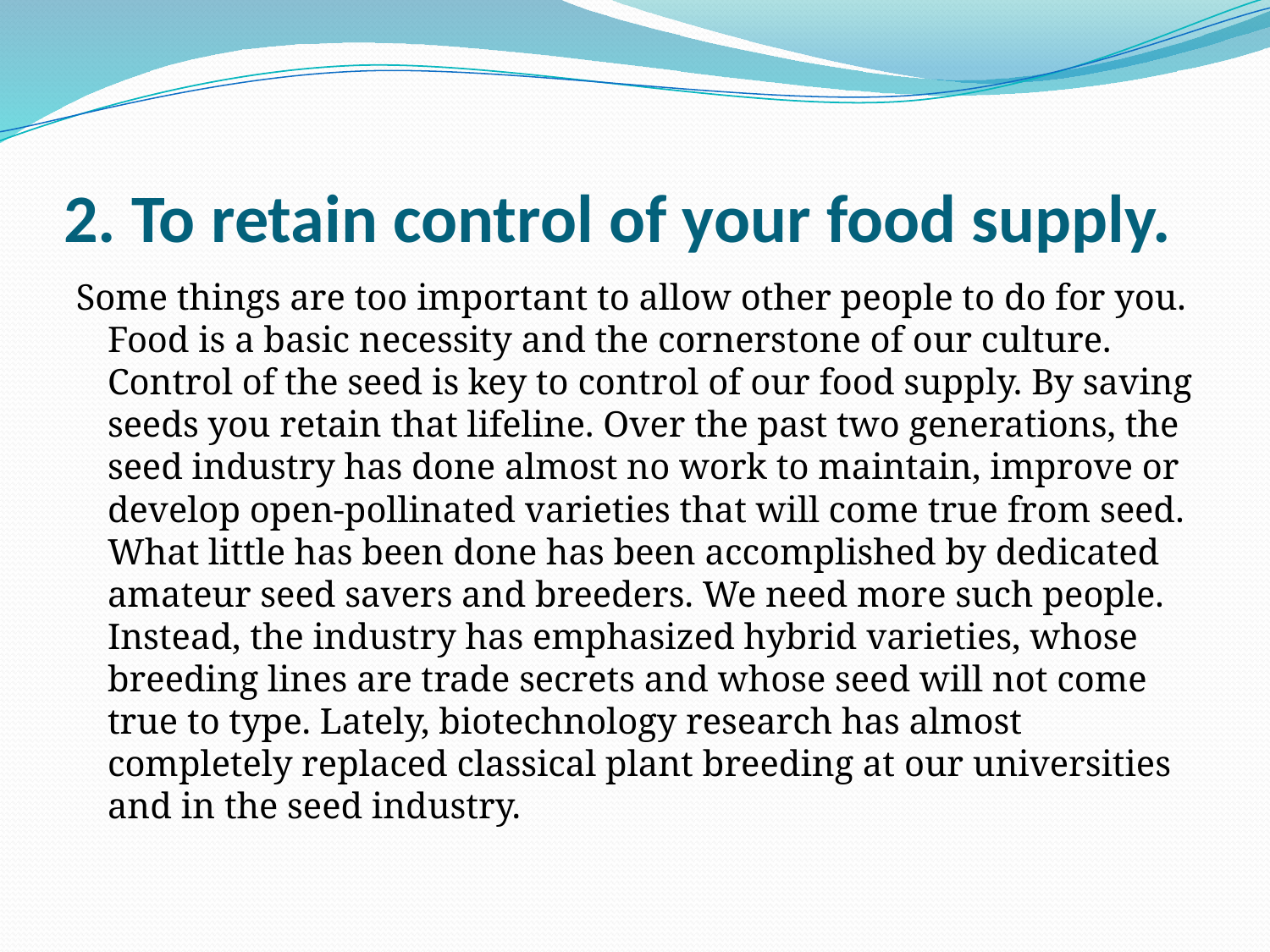

# 2. To retain control of your food supply.
Some things are too important to allow other people to do for you. Food is a basic necessity and the cornerstone of our culture. Control of the seed is key to control of our food supply. By saving seeds you retain that lifeline. Over the past two generations, the seed industry has done almost no work to maintain, improve or develop open-pollinated varieties that will come true from seed. What little has been done has been accomplished by dedicated amateur seed savers and breeders. We need more such people. Instead, the industry has emphasized hybrid varieties, whose breeding lines are trade secrets and whose seed will not come true to type. Lately, biotechnology research has almost completely replaced classical plant breeding at our universities and in the seed industry.